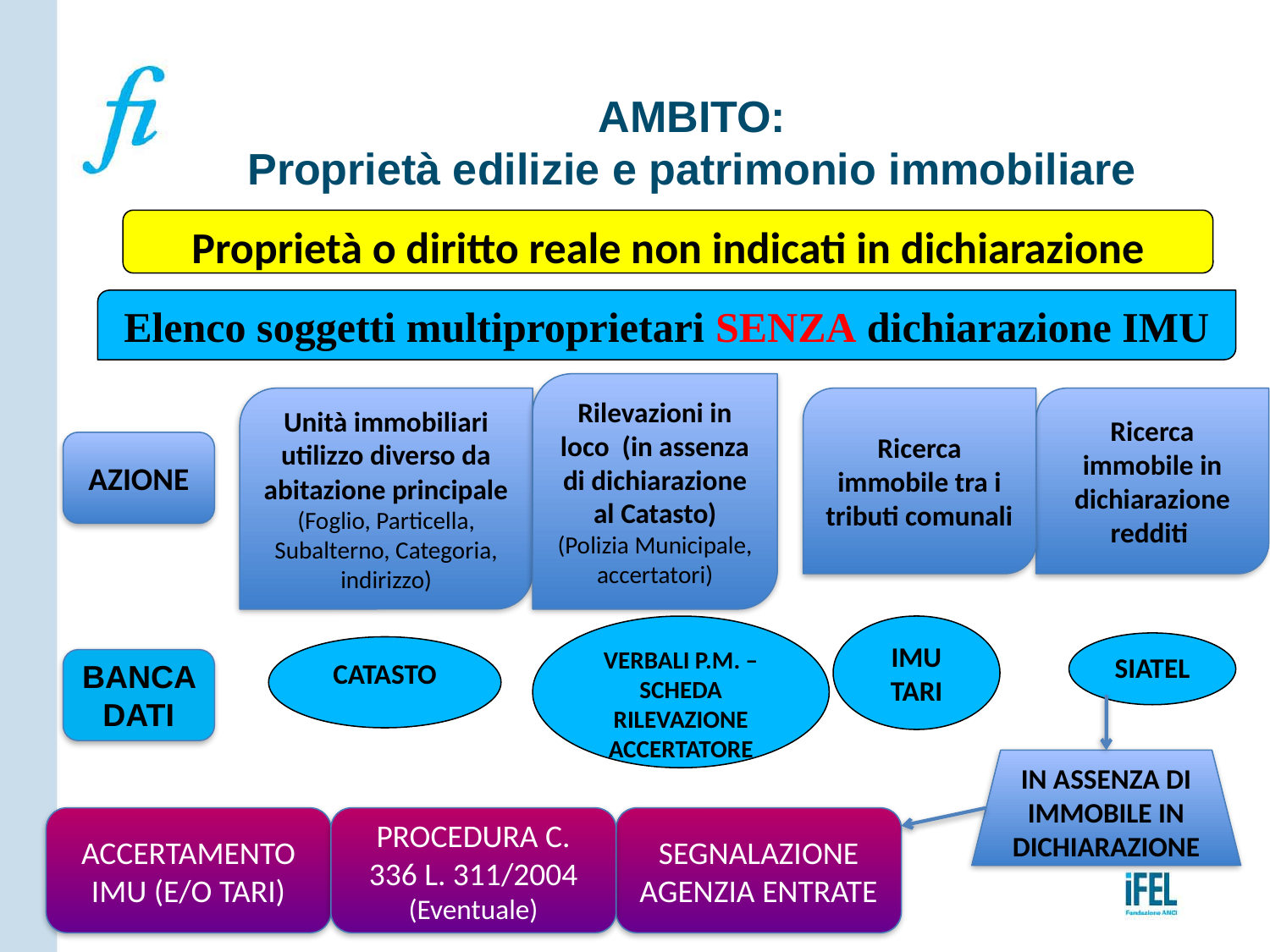

AMBITO:
Proprietà edilizie e patrimonio immobiliare
Proprietà o diritto reale non indicati in dichiarazione
Elenco soggetti multiproprietari SENZA dichiarazione IMU
Rilevazioni in loco  (in assenza di dichiarazione al Catasto)
(Polizia Municipale, accertatori)
Unità immobiliari utilizzo diverso da abitazione principale (Foglio, Particella, Subalterno, Categoria, indirizzo)
Ricerca immobile tra i tributi comunali
Ricerca immobile in dichiarazione redditi
AZIONE
VERBALI P.M. – SCHEDA RILEVAZIONE ACCERTATORE
IMU
TARI
SIATEL
CATASTO
BANCA DATI
IN ASSENZA DI IMMOBILE IN DICHIARAZIONE
ACCERTAMENTO IMU (E/O TARI)
PROCEDURA C. 336 L. 311/2004 (Eventuale)
SEGNALAZIONE AGENZIA ENTRATE